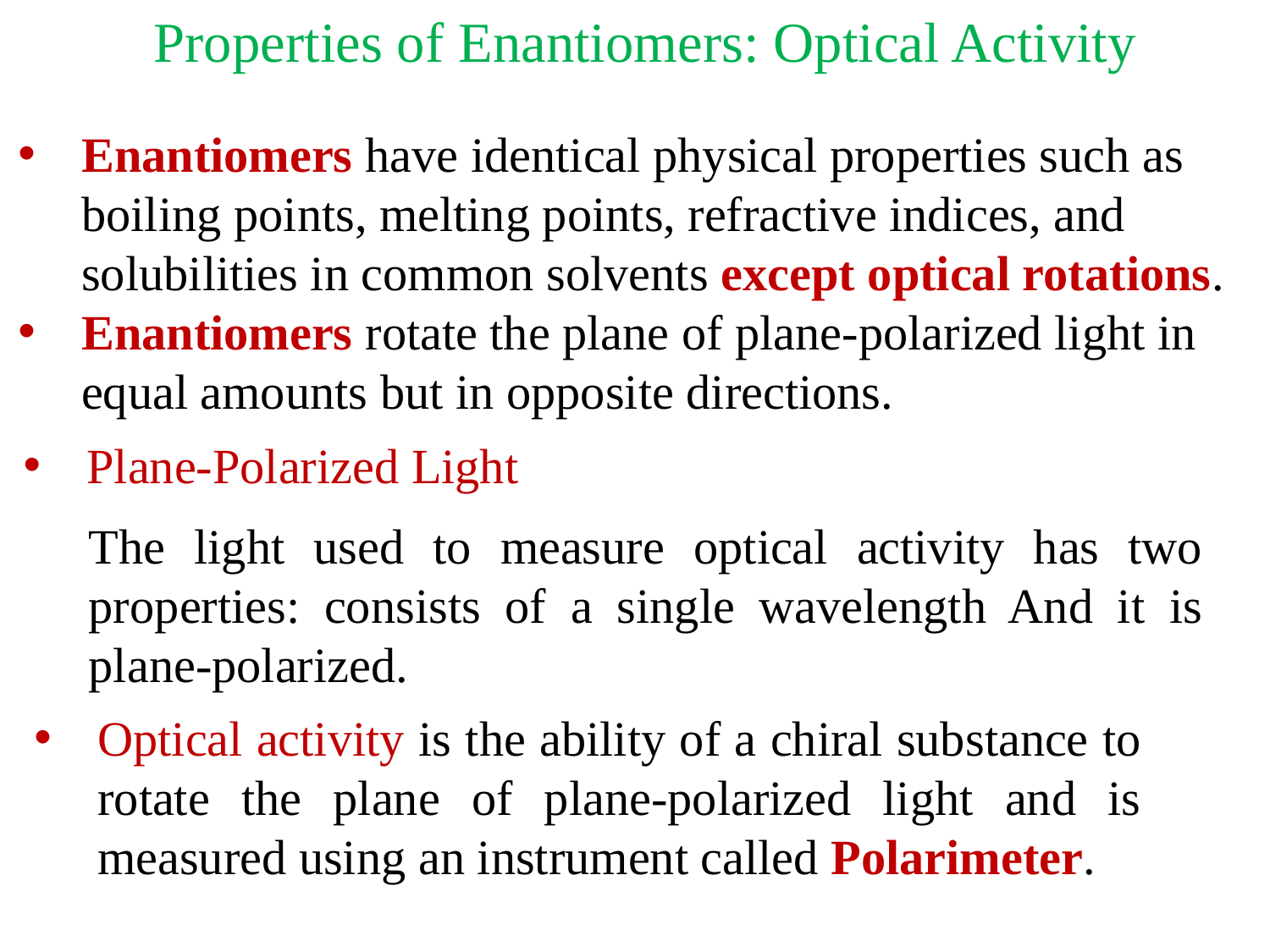

Properties of Enantiomers: Optical Activity
Enantiomers have identical physical properties such as boiling points, melting points, refractive indices, and solubilities in common solvents except optical rotations.
Enantiomers rotate the plane of plane-polarized light in equal amounts but in opposite directions.
Plane-Polarized Light
The light used to measure optical activity has two properties: consists of a single wavelength And it is plane-polarized.
Optical activity is the ability of a chiral substance to rotate the plane of plane-polarized light and is measured using an instrument called Polarimeter.